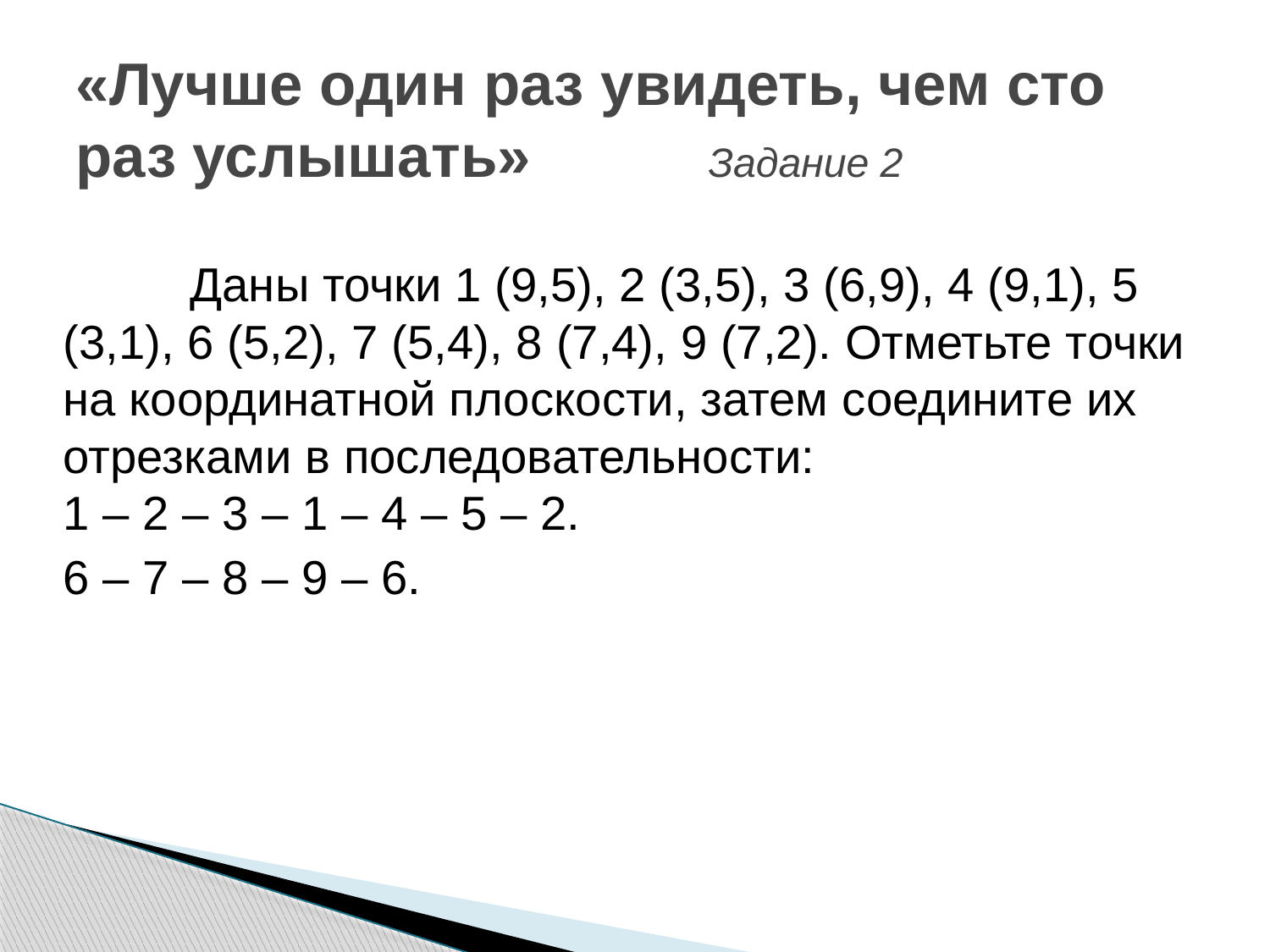

# «Лучше один раз увидеть, чем сто раз услышать»			Задание 2
		Даны точки 1 (9,5), 2 (3,5), 3 (6,9), 4 (9,1), 5 (3,1), 6 (5,2), 7 (5,4), 8 (7,4), 9 (7,2). Отметьте точки на координатной плоскости, затем соедините их отрезками в последовательности:
1 – 2 – 3 – 1 – 4 – 5 – 2.
	6 – 7 – 8 – 9 – 6.